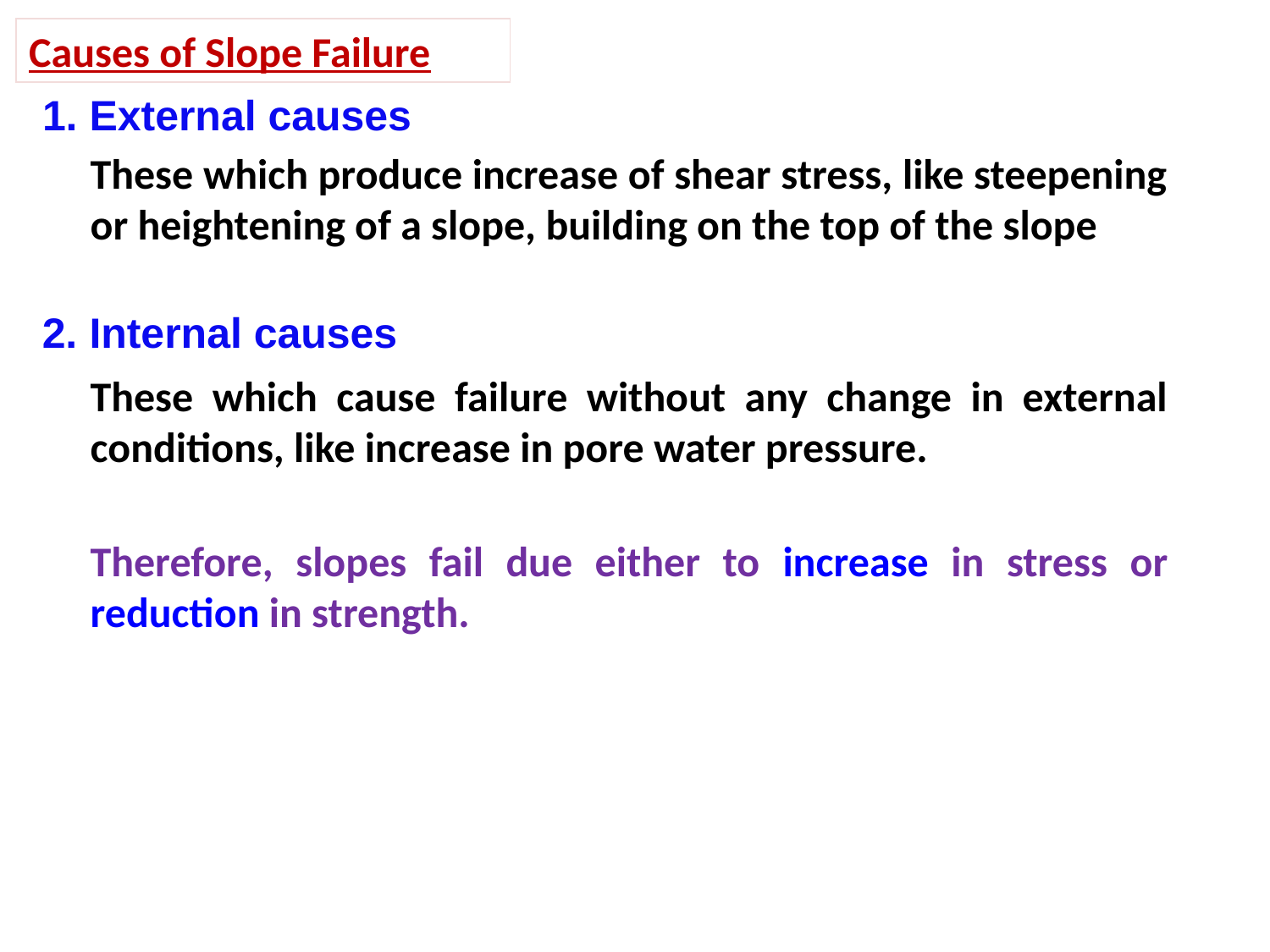

Causes of Slope Failure
1. External causes
These which produce increase of shear stress, like steepening or heightening of a slope, building on the top of the slope
2. Internal causes
These which cause failure without any change in external conditions, like increase in pore water pressure.
Therefore, slopes fail due either to increase in stress or reduction in strength.